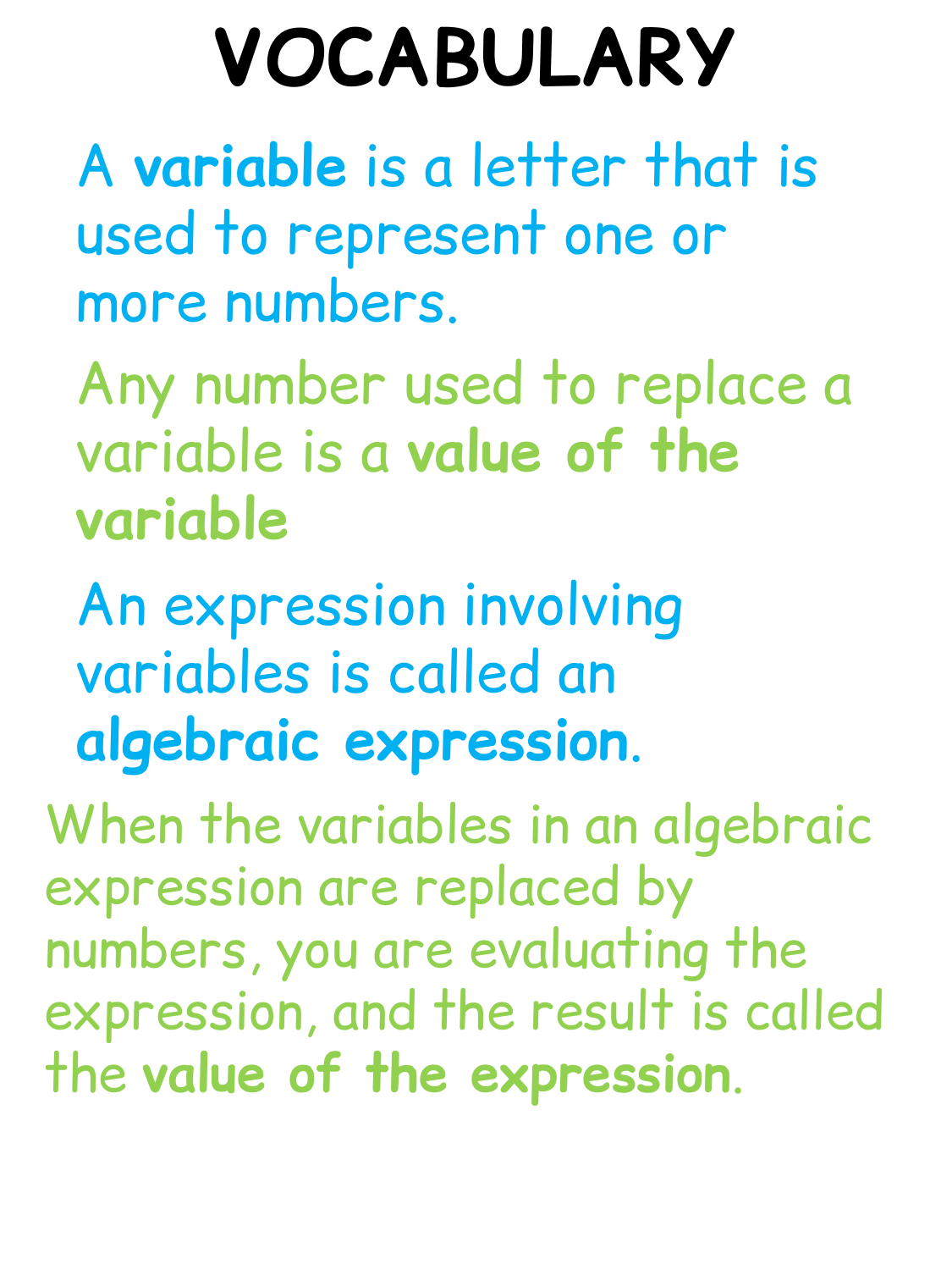

# VOCABULARY
A variable is a letter that is used to represent one or more numbers.
Any number used to replace a variable is a value of the variable
An expression involving variables is called an algebraic expression.
When the variables in an algebraic expression are replaced by numbers, you are evaluating the expression, and the result is called the value of the expression.